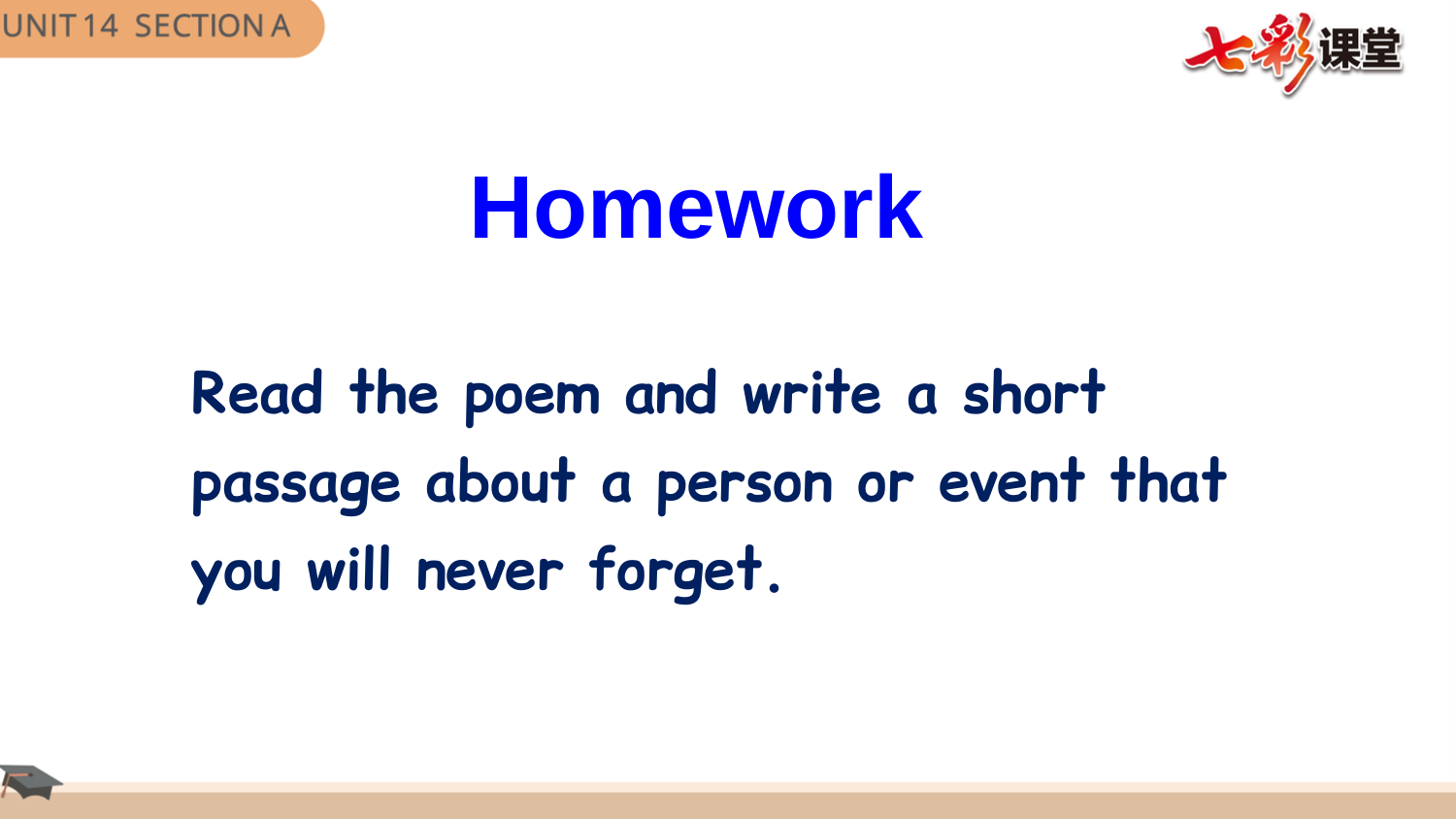

Homework
Read the poem and write a short passage about a person or event that you will never forget.